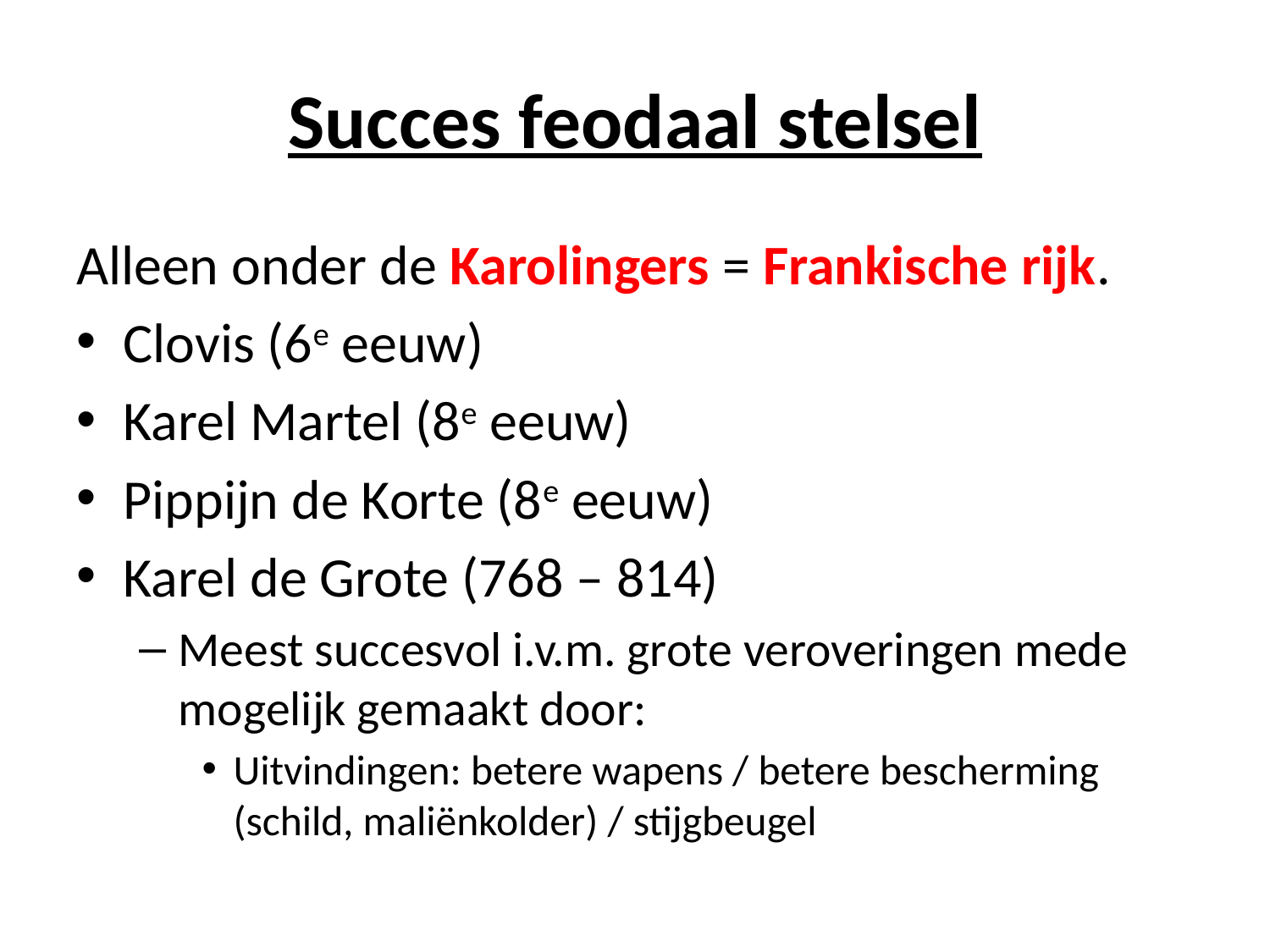

# Succes feodaal stelsel
Alleen onder de Karolingers = Frankische rijk.
Clovis (6e eeuw)
Karel Martel (8e eeuw)
Pippijn de Korte (8e eeuw)
Karel de Grote (768 – 814)
Meest succesvol i.v.m. grote veroveringen mede mogelijk gemaakt door:
Uitvindingen: betere wapens / betere bescherming (schild, maliënkolder) / stijgbeugel